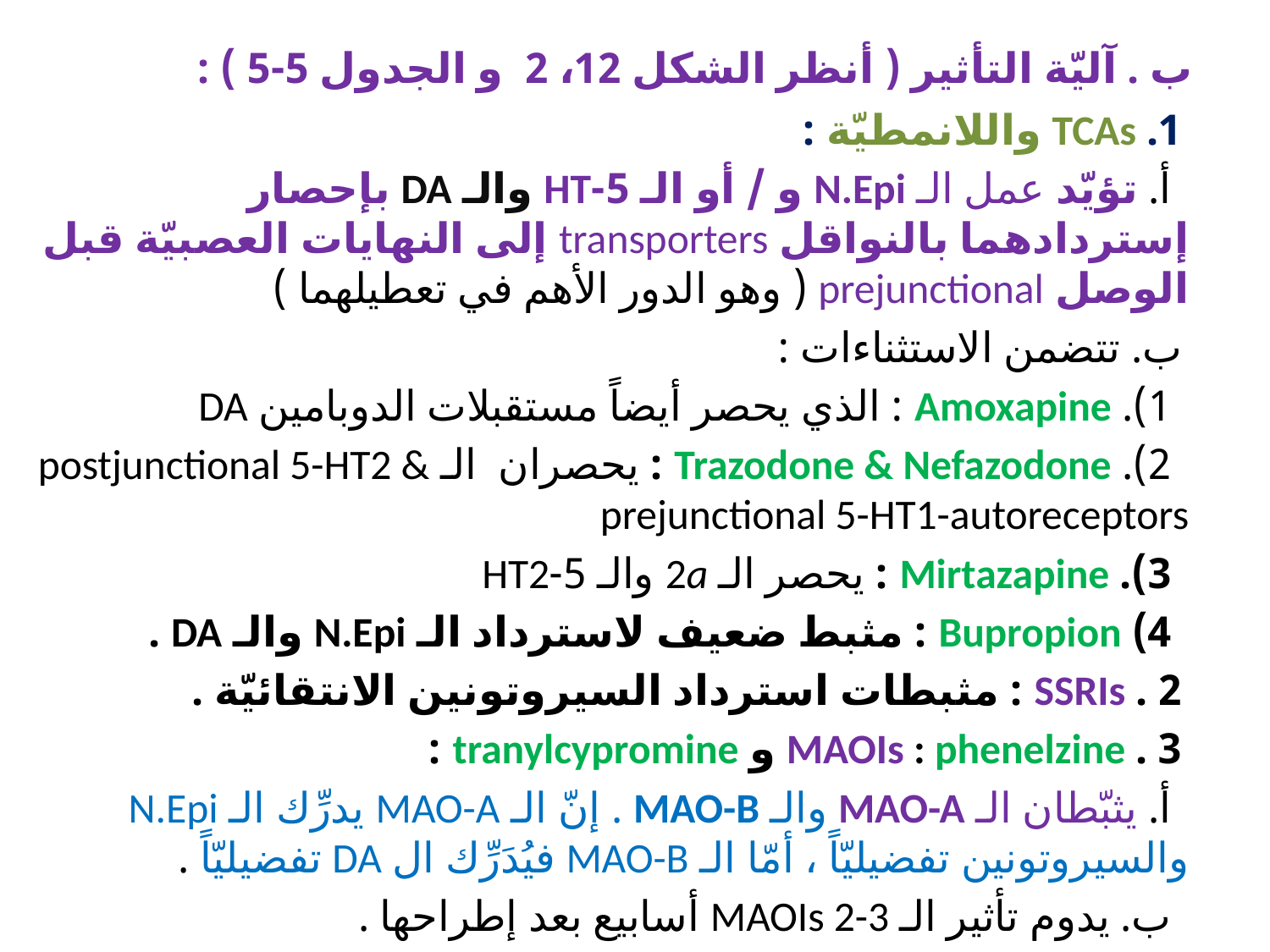

#
   ب . آليّة التأثير ( أنظر الشكل 12، 2  و الجدول 5-5 ) :
     1. TCAs واللانمطيّة :
      أ. تؤيّد عمل الـ N.Epi و / أو الـ 5-HT والـ DA بإحصار إستردادهما بالنواقل transporters إلى النهايات العصبيّة قبل الوصل prejunctional ( وهو الدور الأهم في تعطيلهما )
     ب. تتضمن الاستثناءات :
      1). Amoxapine : الذي يحصر أيضاً مستقبلات الدوبامين DA
      2). Trazodone & Nefazodone : يحصران  الـ postjunctional 5-HT2 & prejunctional 5-HT1-autoreceptors
      3). Mirtazapine : يحصر الـ 2a والـ 5-HT2
      4) Bupropion : مثبط ضعيف لاسترداد الـ N.Epi والـ DA .
     2 . SSRIs : مثبطات استرداد السيروتونين الانتقائيّة .
     3 . MAOIs : phenelzine و tranylcypromine :
      أ. يثبّطان الـ MAO-A والـ MAO-B . إنّ الـ MAO-A يدرِّك الـ N.Epi والسيروتونين تفضيليّاً ، أمّا الـ MAO-B فيُدَرِّك ال DA تفضيليّاً .
      ب. يدوم تأثير الـ MAOIs 2-3 أسابيع بعد إطراحها .